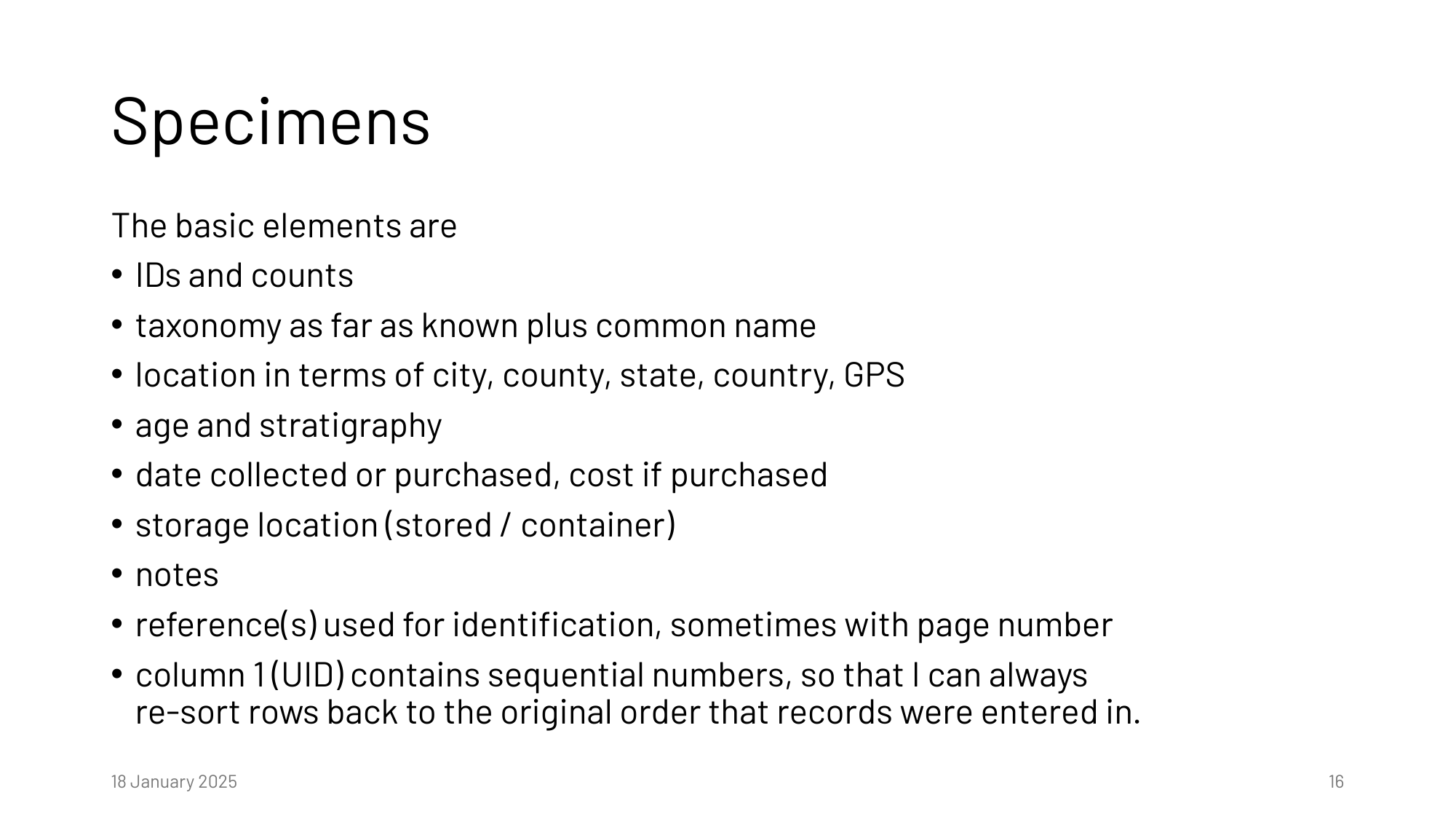

# Specimens
The basic elements are
IDs and counts
taxonomy as far as known plus common name
location in terms of city, county, state, country, GPS
age and stratigraphy
date collected or purchased, cost if purchased
storage location (stored / container)
notes
reference(s) used for identification, sometimes with page number
column 1 (UID) contains sequential numbers, so that I can always
re-sort rows back to the original order that records were entered in.
18 January 2025
16